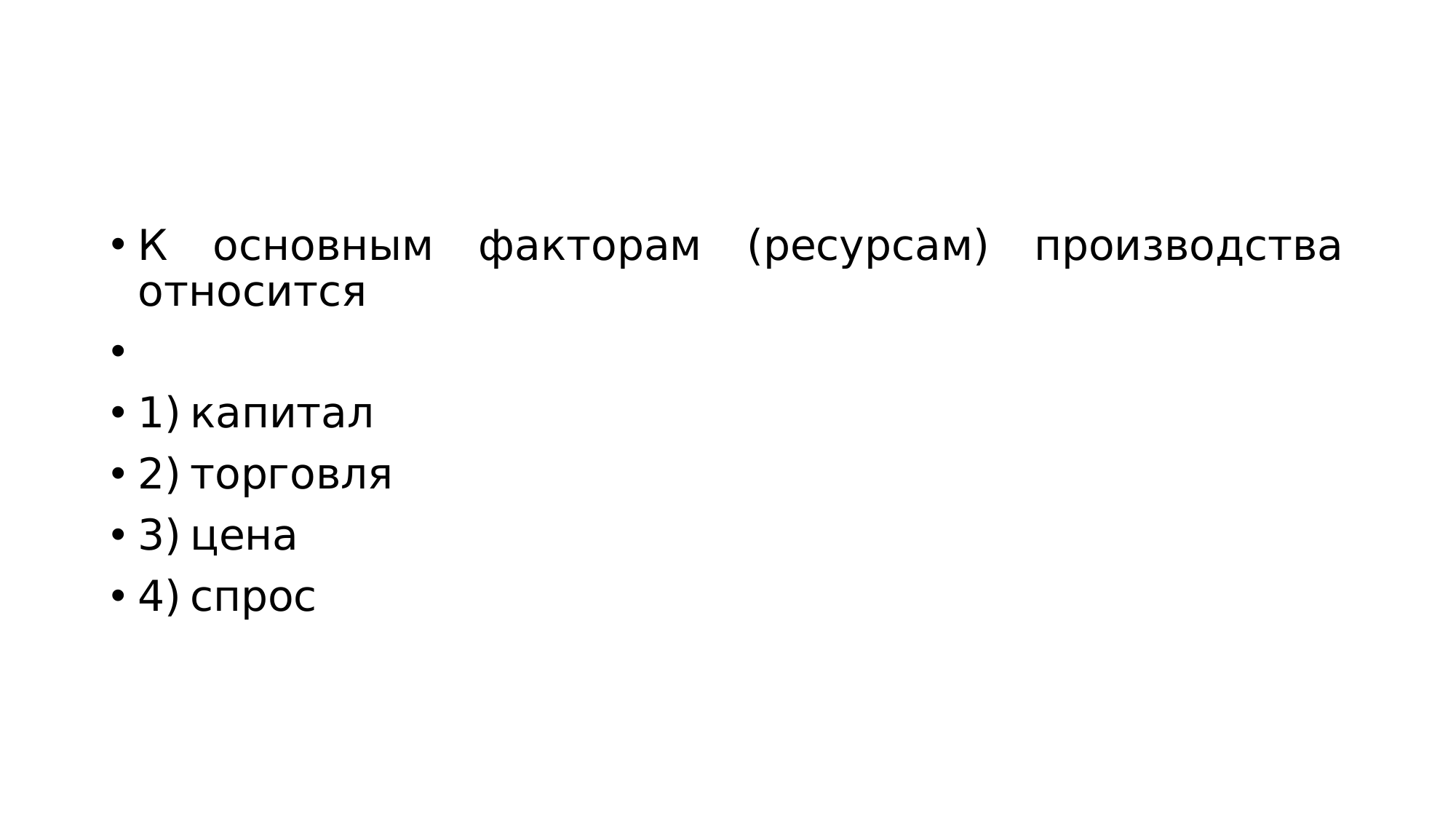

#
К основным факторам (ресурсам) производства относится

1) капитал
2) торговля
3) цена
4) спрос